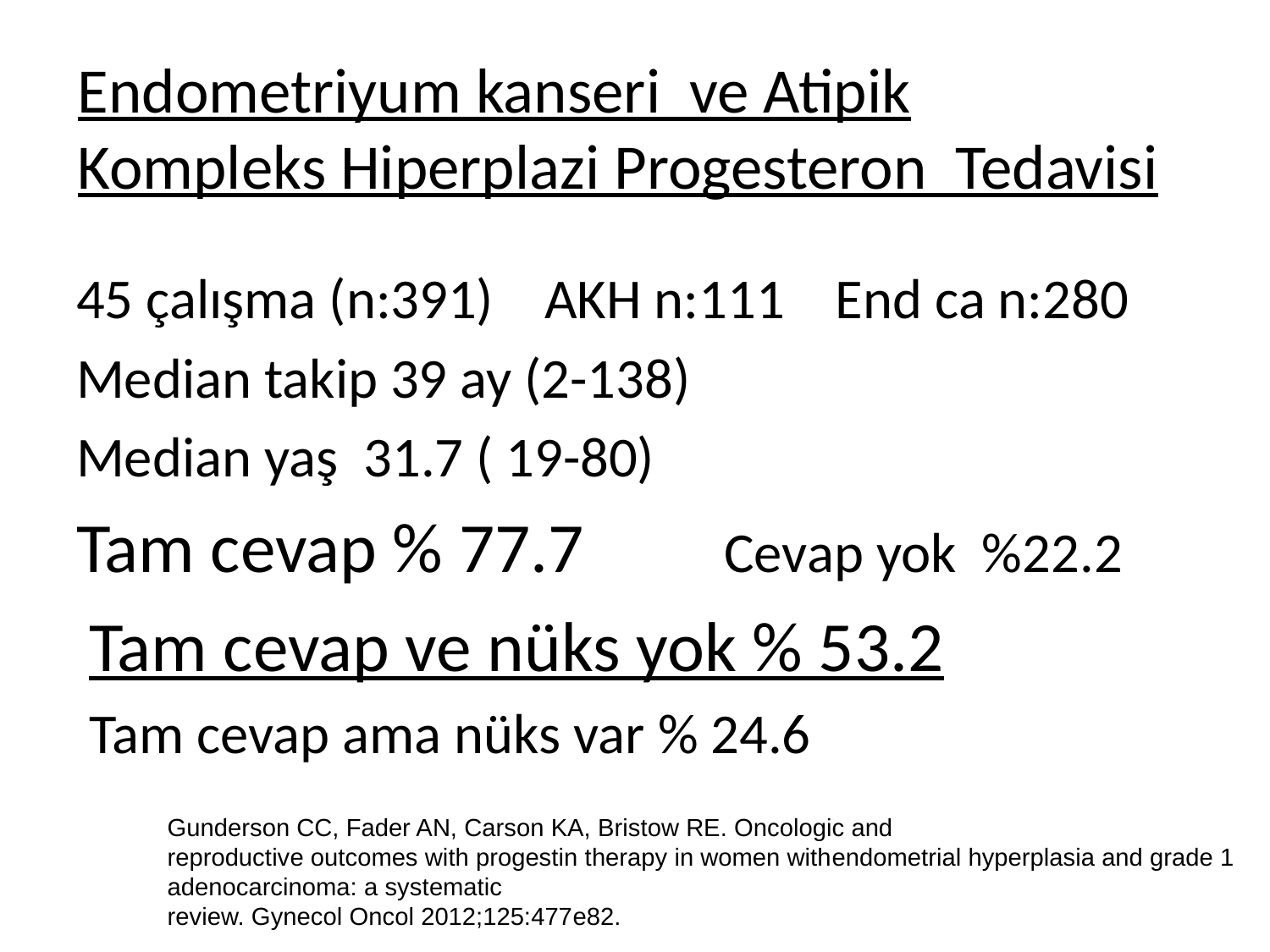

# Endometriyum kanseri  ve Atipik Kompleks Hiperplazi Progesteron  Tedavisi
45 çalışma (n:391)    AKH n:111    End ca n:280
Median takip 39 ay (2-138)
Median yaş  31.7 ( 19-80)
Tam cevap % 77.7           Cevap yok  %22.2
 Tam cevap ve nüks yok % 53.2
 Tam cevap ama nüks var % 24.6

Gunderson CC, Fader AN, Carson KA, Bristow RE. Oncologic and
reproductive outcomes with progestin therapy in women withendometrial hyperplasia and grade 1 adenocarcinoma: a systematic
review. Gynecol Oncol 2012;125:477e82.